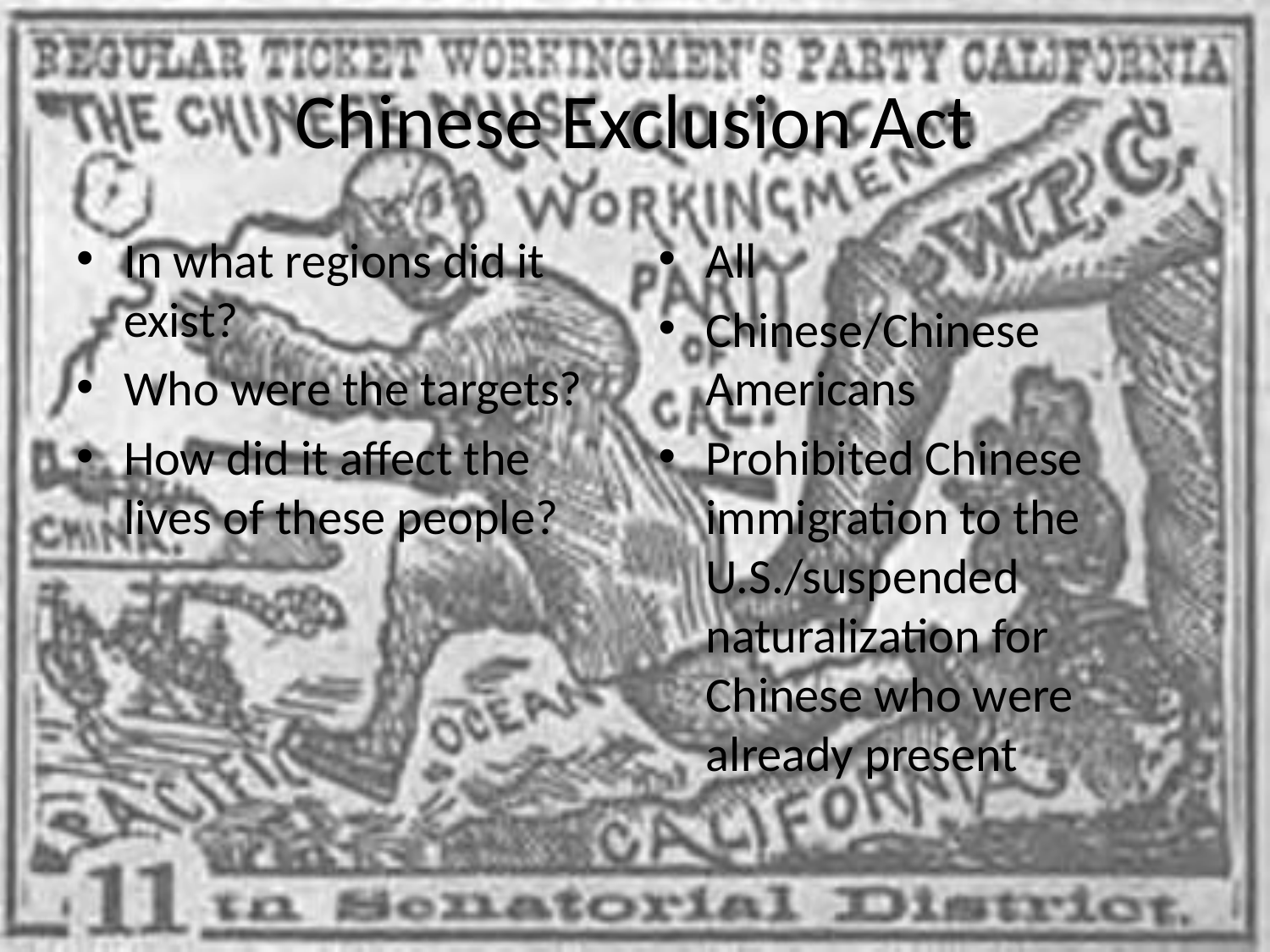

# Chinese Exclusion Act
In what regions did it exist?
Who were the targets?
How did it affect the lives of these people?
All
Chinese/Chinese Americans
Prohibited Chinese immigration to the U.S./suspended naturalization for Chinese who were already present